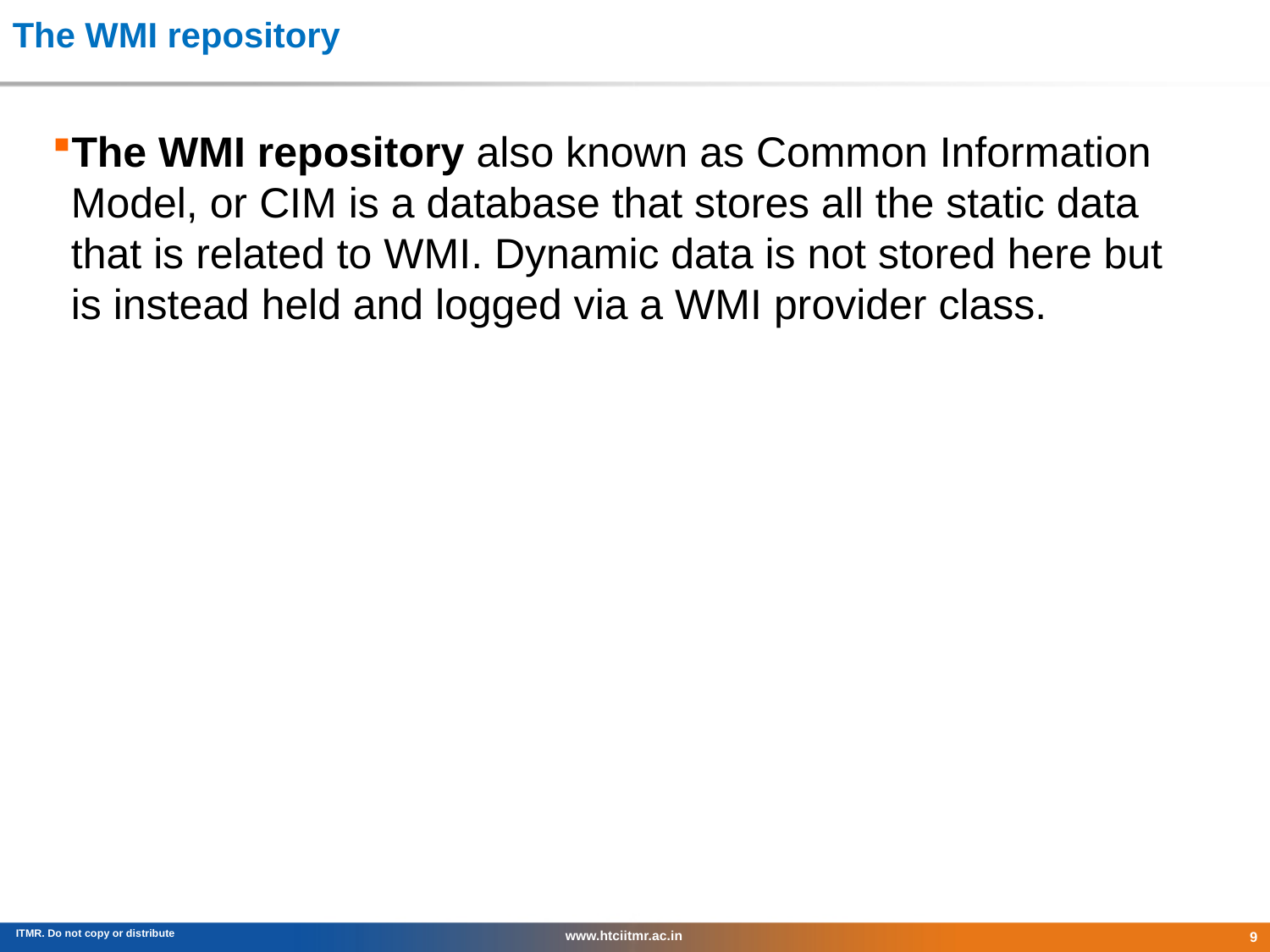

# The WMI repository
The WMI repository also known as Common Information Model, or CIM is a database that stores all the static data that is related to WMI. Dynamic data is not stored here but is instead held and logged via a WMI provider class.